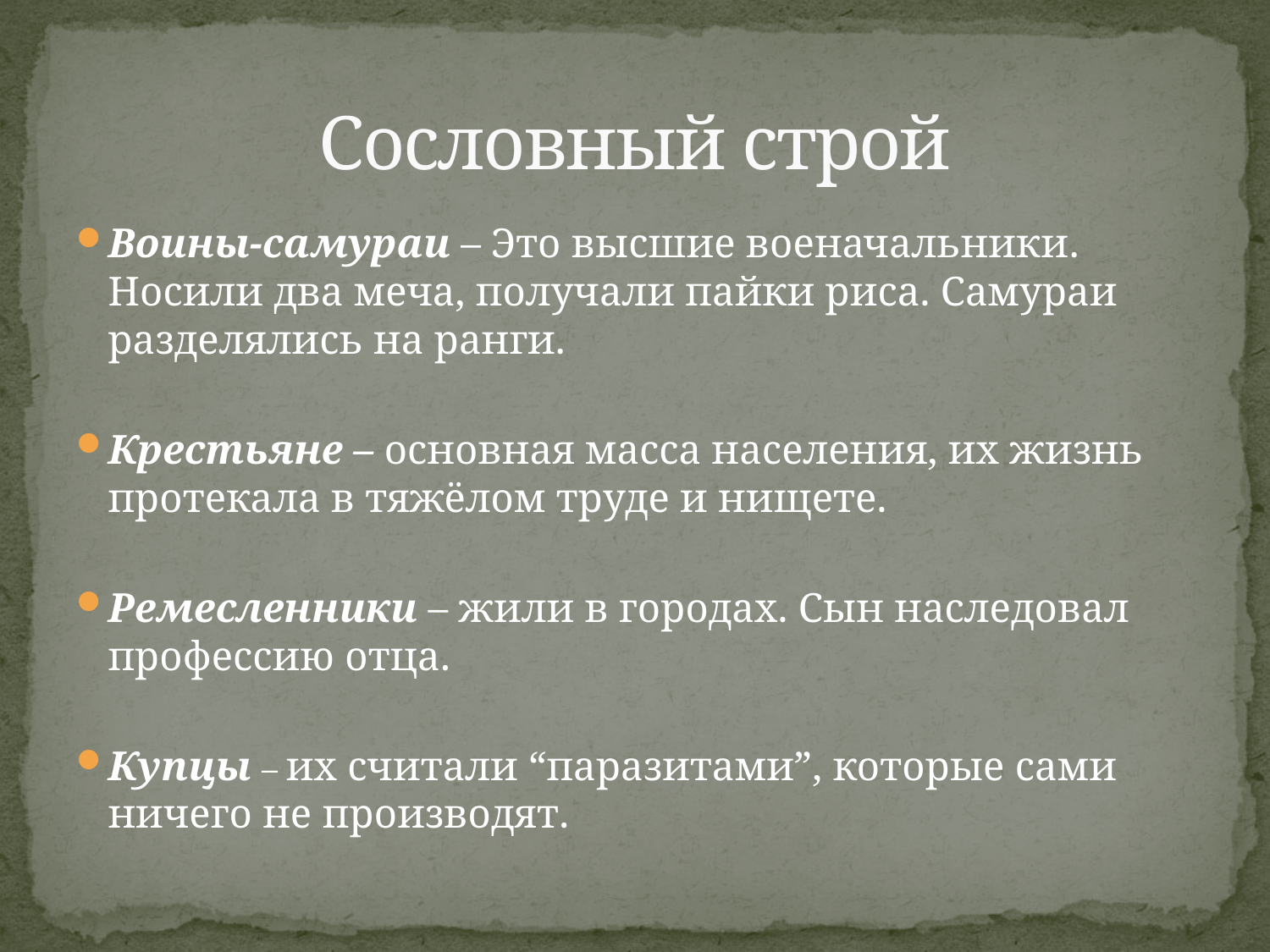

# Сословный строй
Воины-самураи – Это высшие военачальники. Носили два меча, получали пайки риса. Самураи разделялись на ранги.

Крестьяне – основная масса населения, их жизнь протекала в тяжёлом труде и нищете.

Ремесленники – жили в городах. Сын наследовал профессию отца.

Купцы – их считали “паразитами”, которые сами ничего не производят.